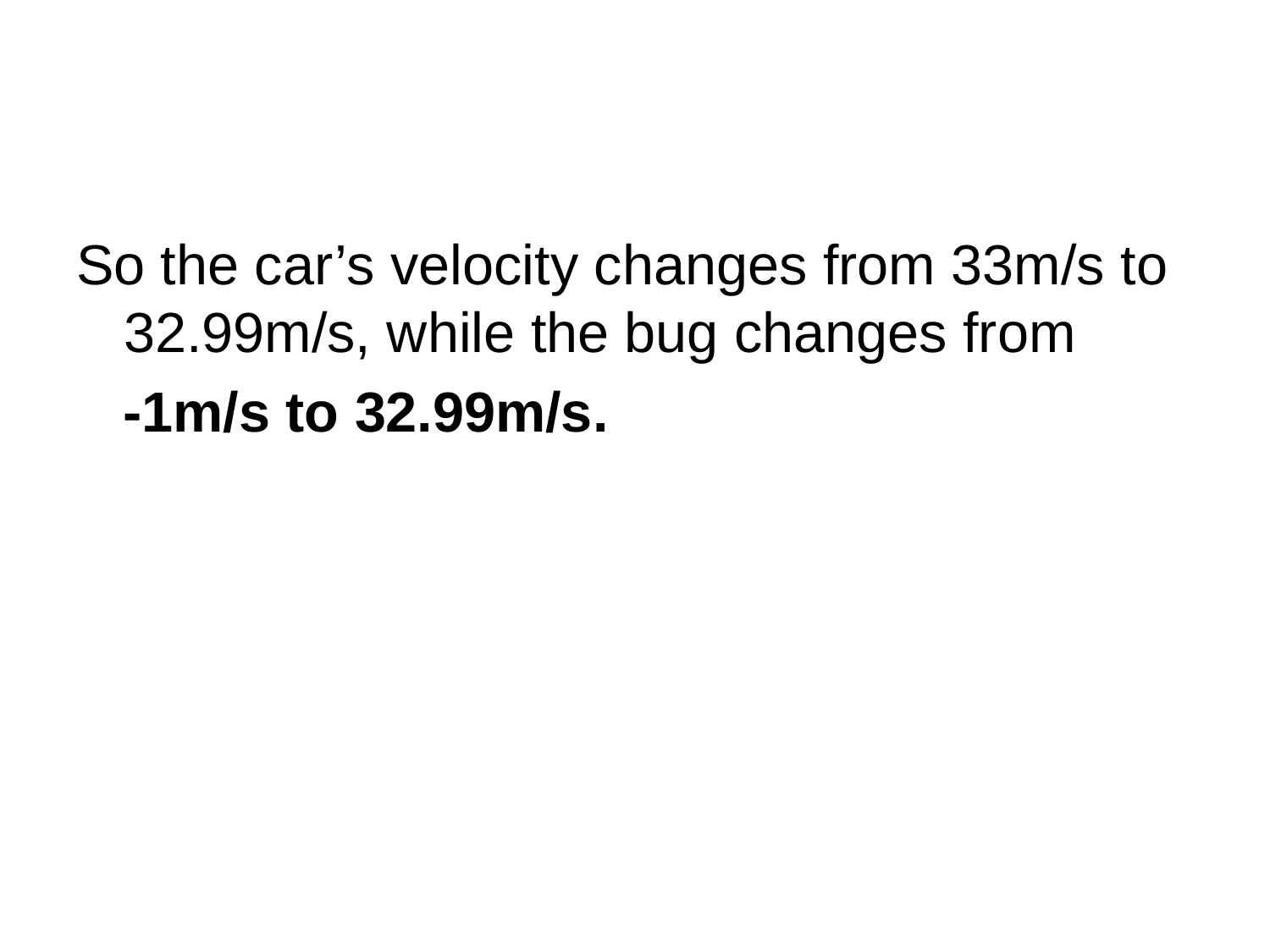

So the car’s velocity changes from 33m/s to 32.99m/s, while the bug changes from
   -1m/s to 32.99m/s.